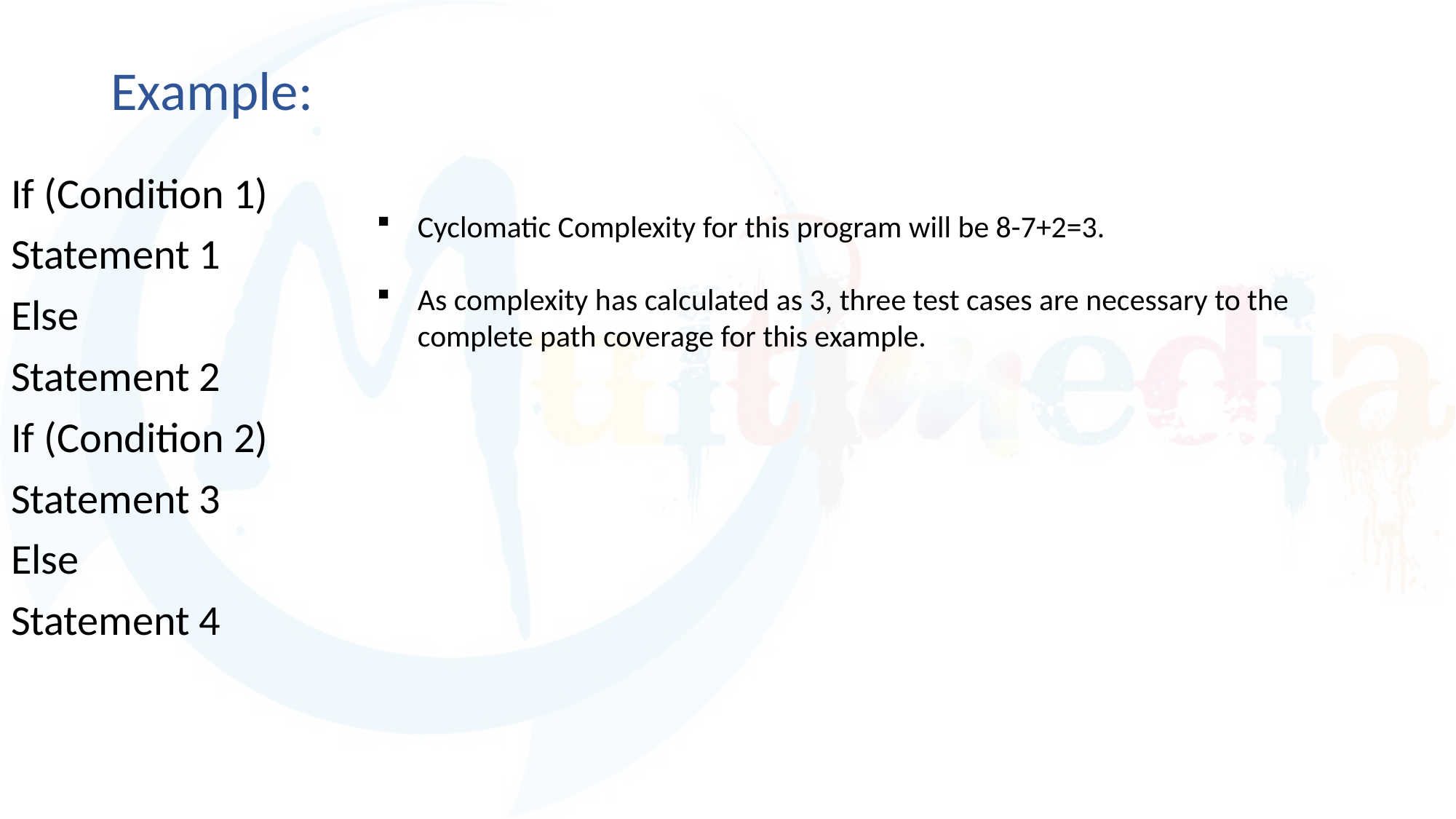

# Example:
If (Condition 1)
Statement 1
Else
Statement 2
If (Condition 2)
Statement 3
Else
Statement 4
Cyclomatic Complexity for this program will be 8-7+2=3.

As complexity has calculated as 3, three test cases are necessary to the complete path coverage for this example.